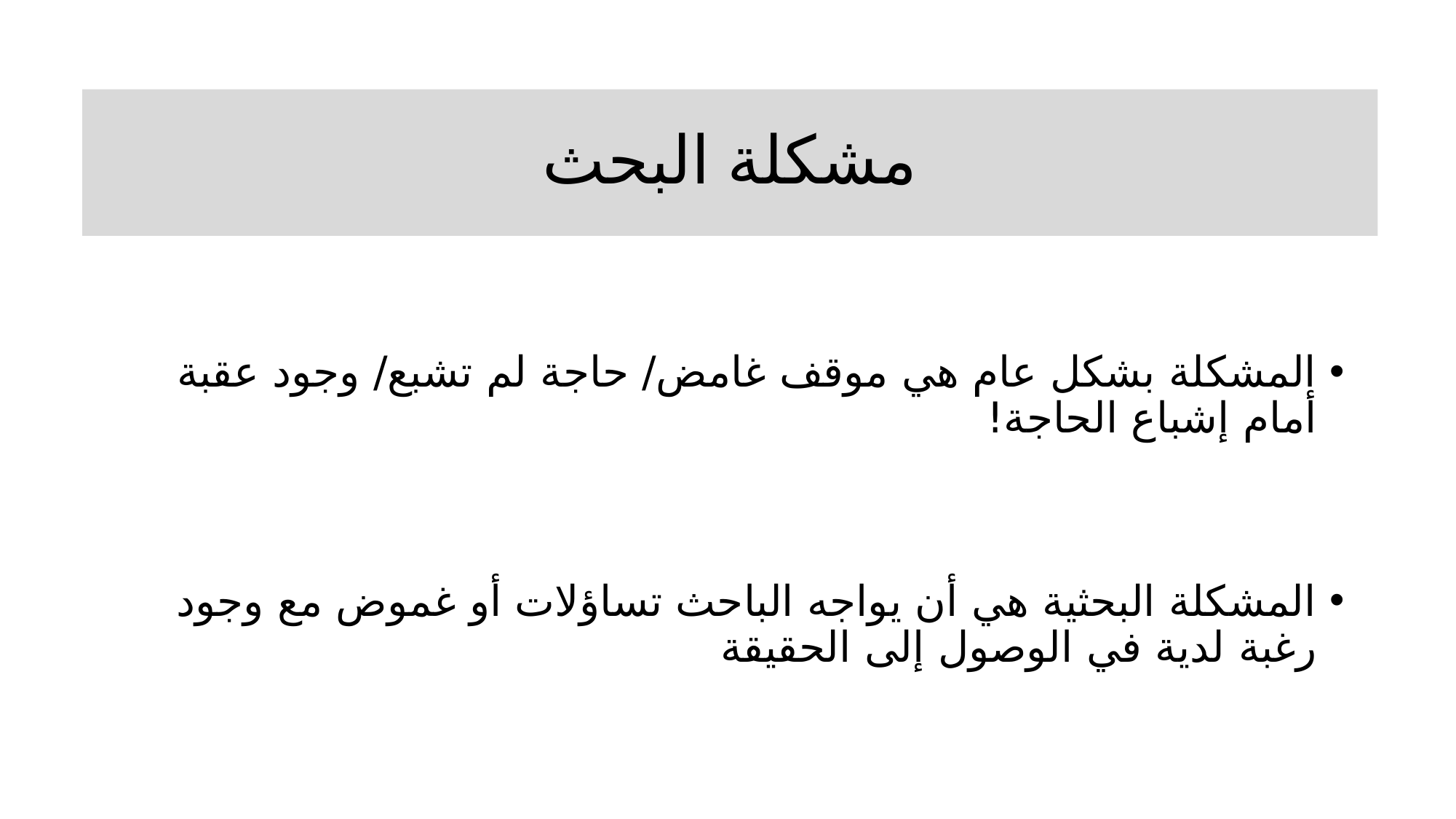

# مشكلة البحث

المشكلة بشكل عام هي موقف غامض/ حاجة لم تشبع/ وجود عقبة أمام إشباع الحاجة!

المشكلة البحثية هي أن يواجه الباحث تساؤلات أو غموض مع وجود رغبة لدية في الوصول إلى الحقيقة